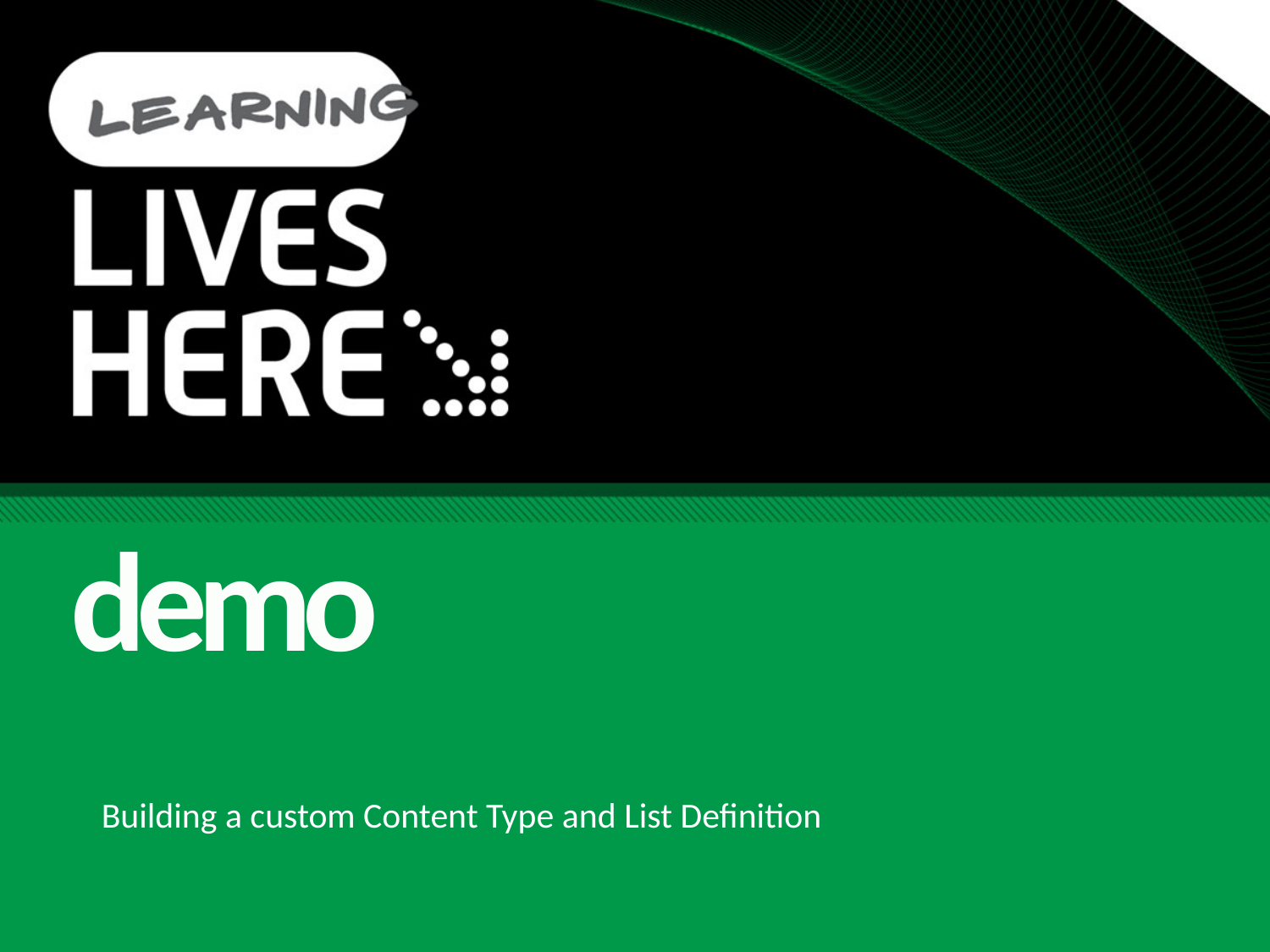

demo
Building a custom Content Type and List Definition